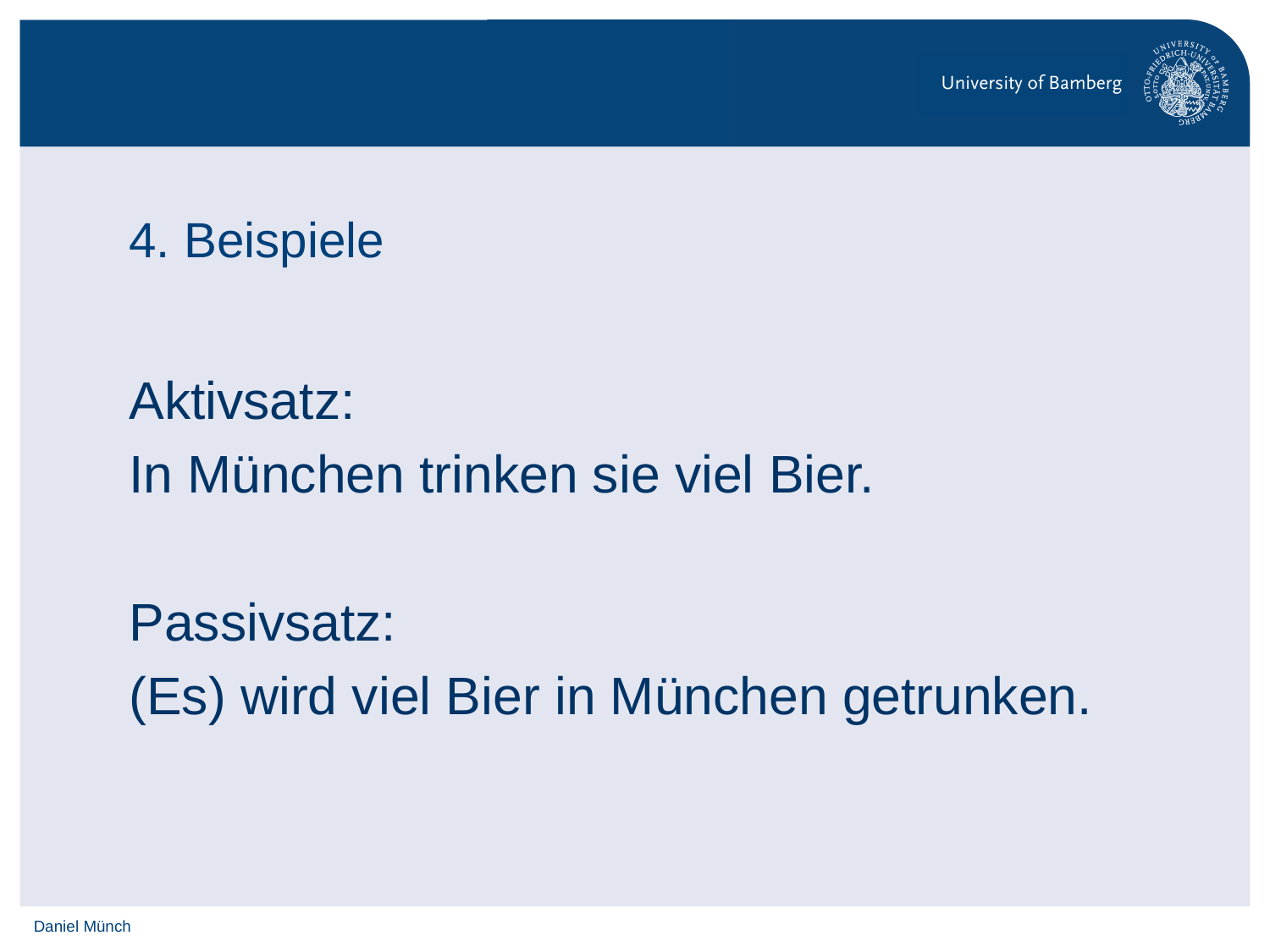

# 4. Beispiele
Aktivsatz:
In München trinken sie viel Bier.

Passivsatz:
(Es) wird viel Bier in München getrunken.